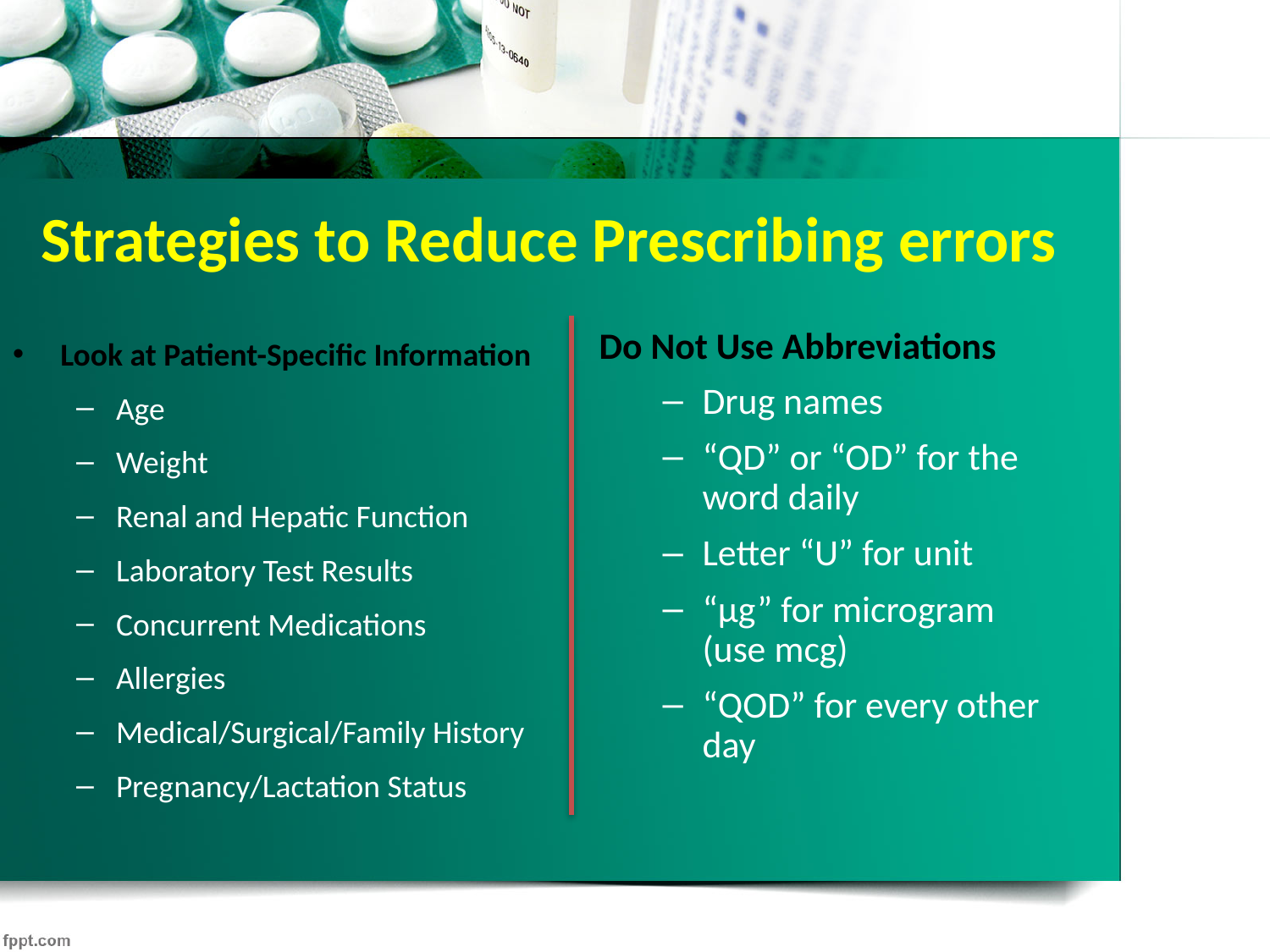

# Strategies to Reduce Prescribing errors
Do Not Use Abbreviations
Drug names
“QD” or “OD” for the word daily
Letter “U” for unit
“µg” for microgram (use mcg)
“QOD” for every other day

Look at Patient-Specific Information
Age
Weight
Renal and Hepatic Function
Laboratory Test Results
Concurrent Medications
Allergies
Medical/Surgical/Family History
Pregnancy/Lactation Status